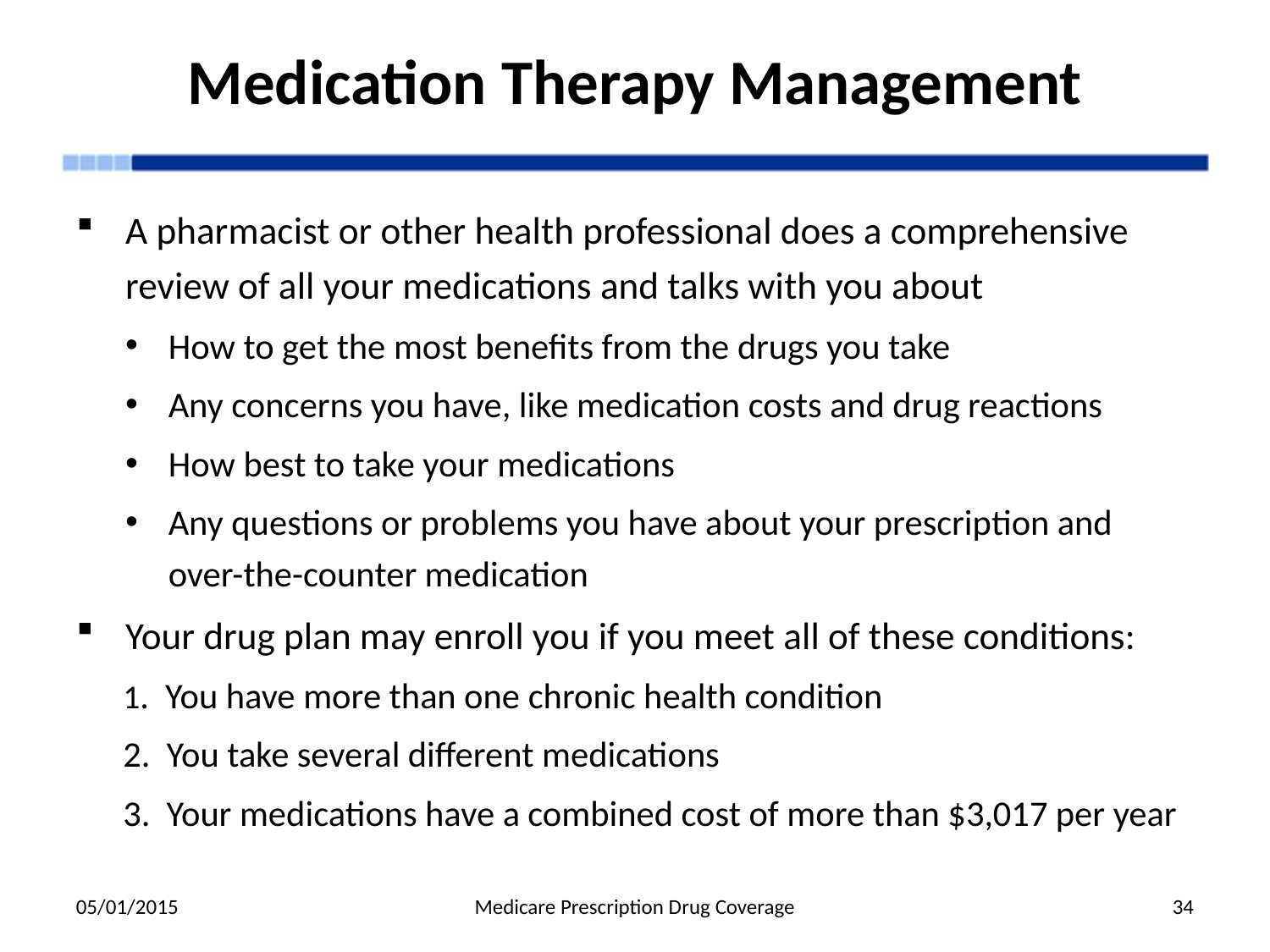

# Medication Therapy Management
A pharmacist or other health professional does a comprehensive review of all your medications and talks with you about
How to get the most benefits from the drugs you take
Any concerns you have, like medication costs and drug reactions
How best to take your medications
Any questions or problems you have about your prescription and over-the-counter medication
Your drug plan may enroll you if you meet all of these conditions:
1.  You have more than one chronic health condition
2.  You take several different medications
3.  Your medications have a combined cost of more than $3,017 per year

05/01/2015
Medicare Prescription Drug Coverage
34